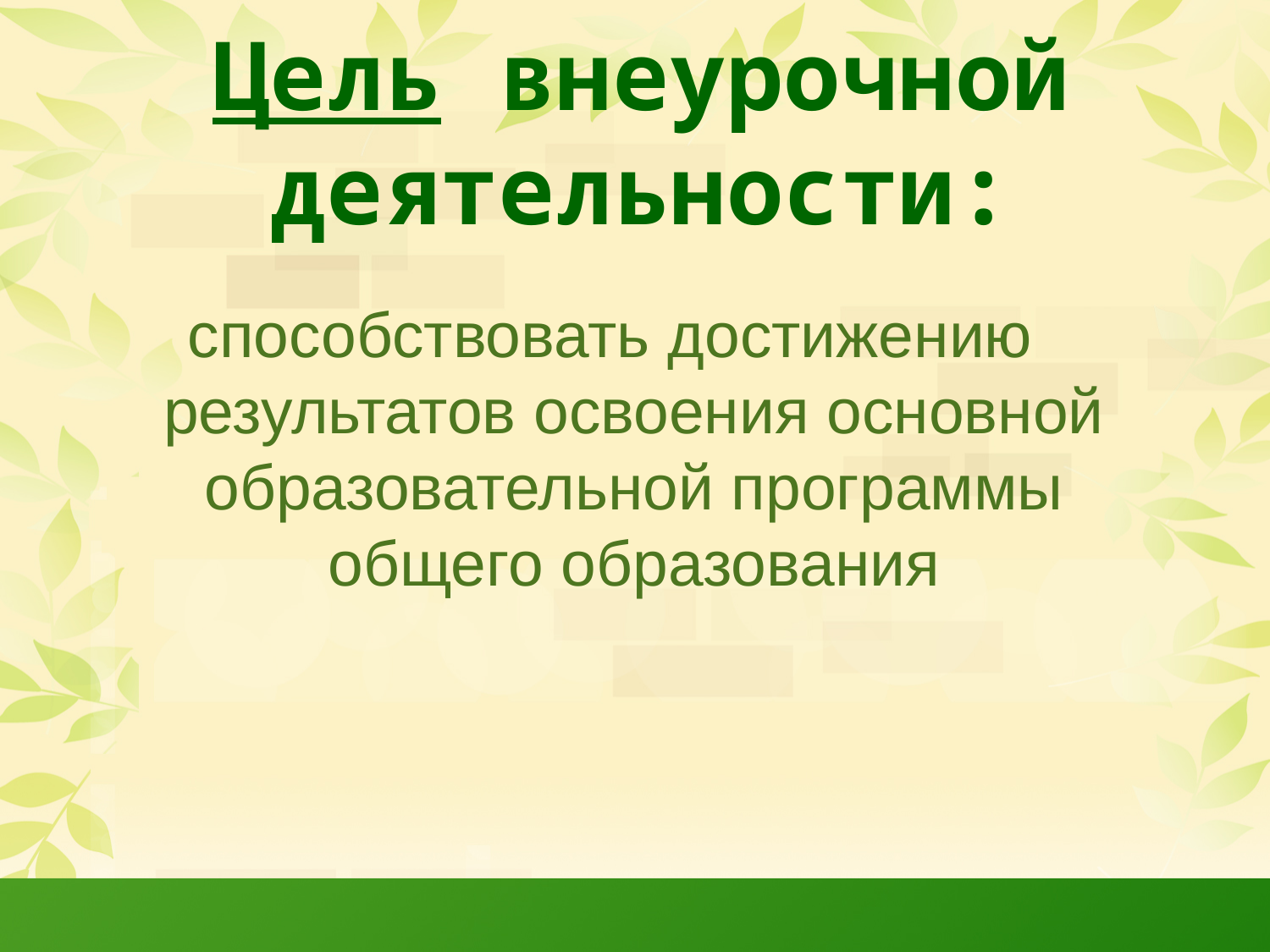

# Цель внеурочной деятельности:
способствовать достижению результатов освоения основной образовательной программы общего образования